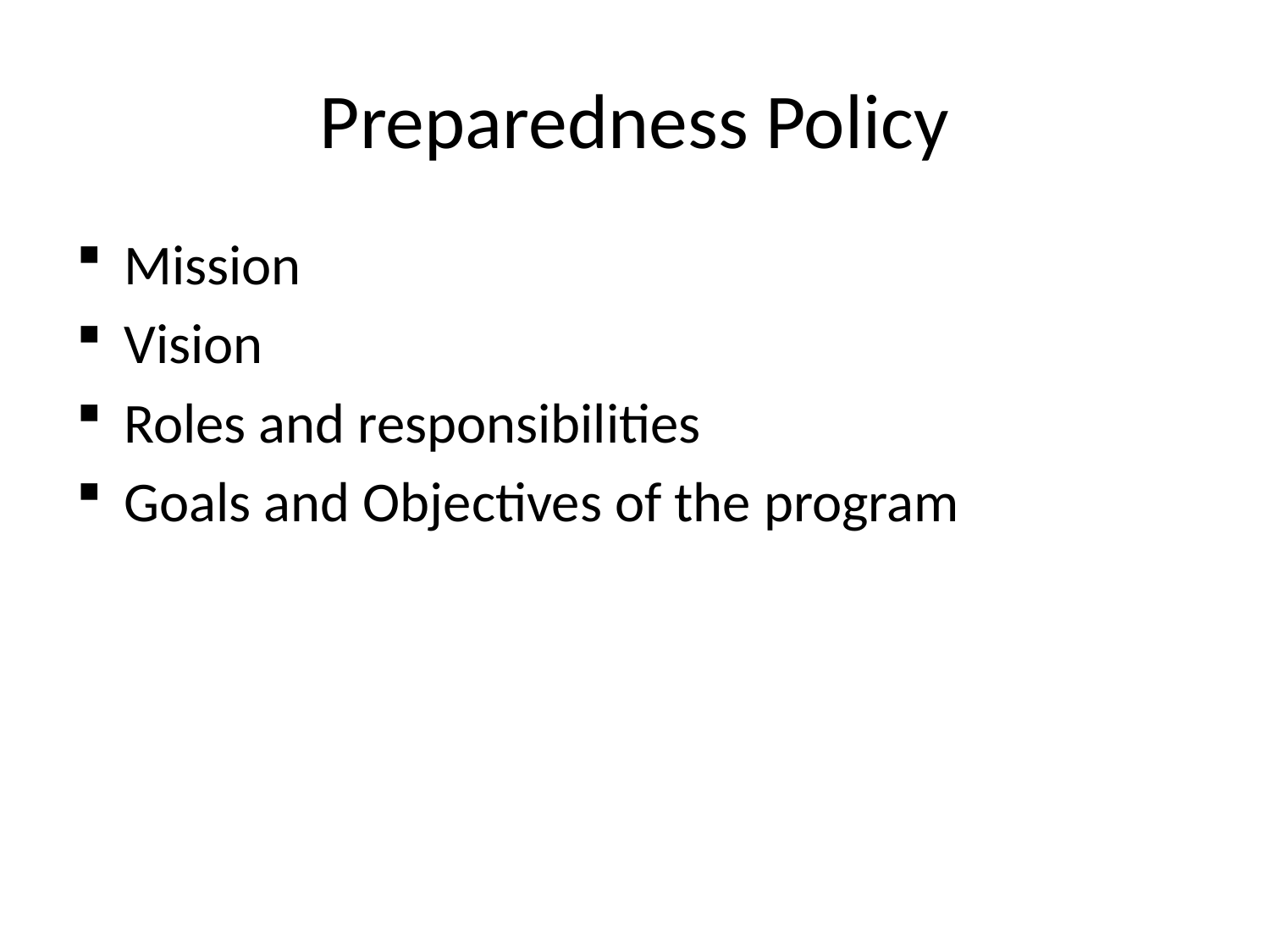

# Preparedness Policy
Mission
Vision
Roles and responsibilities
Goals and Objectives of the program